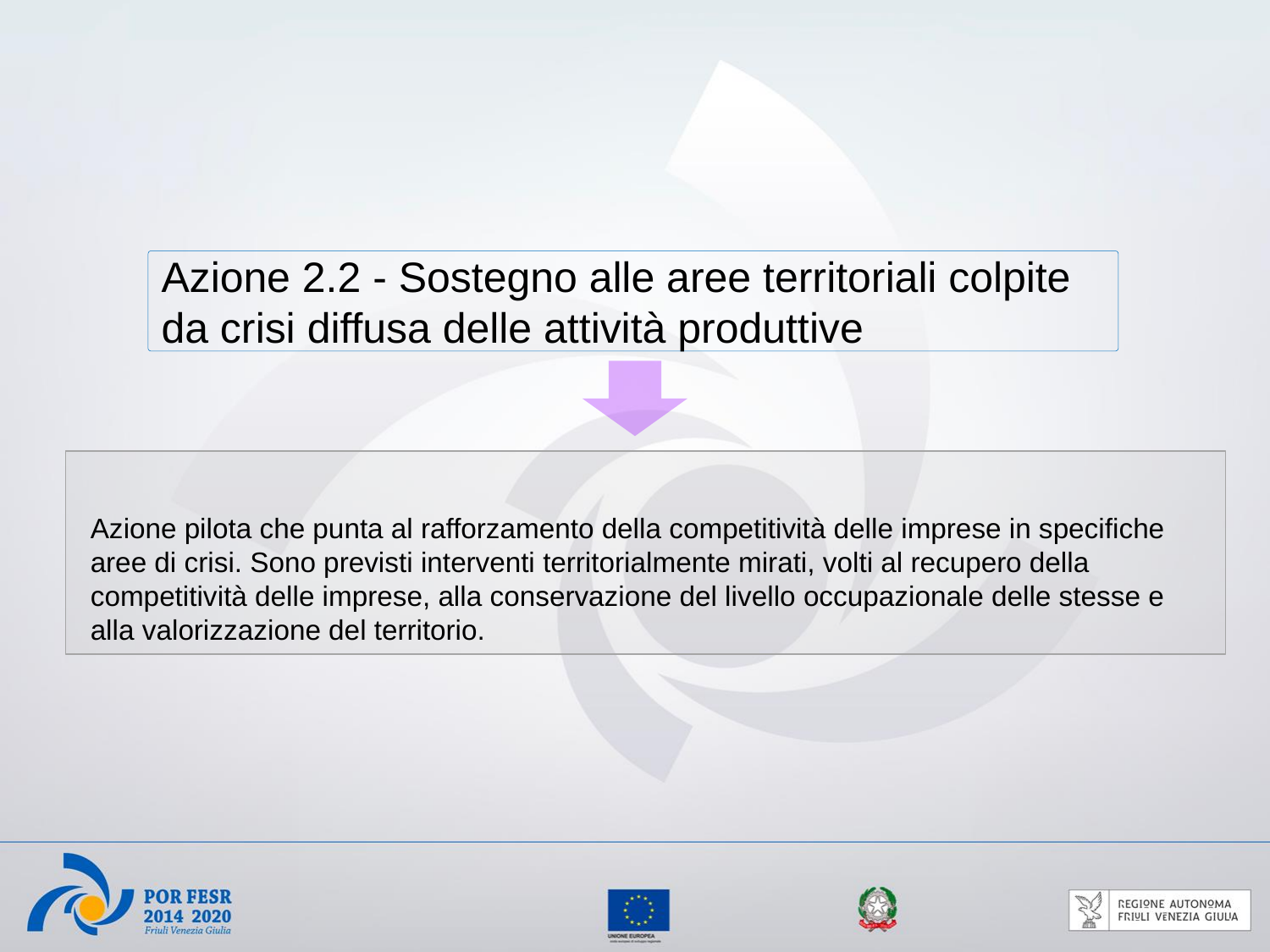

Azione 2.2 - Sostegno alle aree territoriali colpite da crisi diffusa delle attività produttive

Azione pilota che punta al rafforzamento della competitività delle imprese in specifiche aree di crisi. Sono previsti interventi territorialmente mirati, volti al recupero della competitività delle imprese, alla conservazione del livello occupazionale delle stesse e alla valorizzazione del territorio.